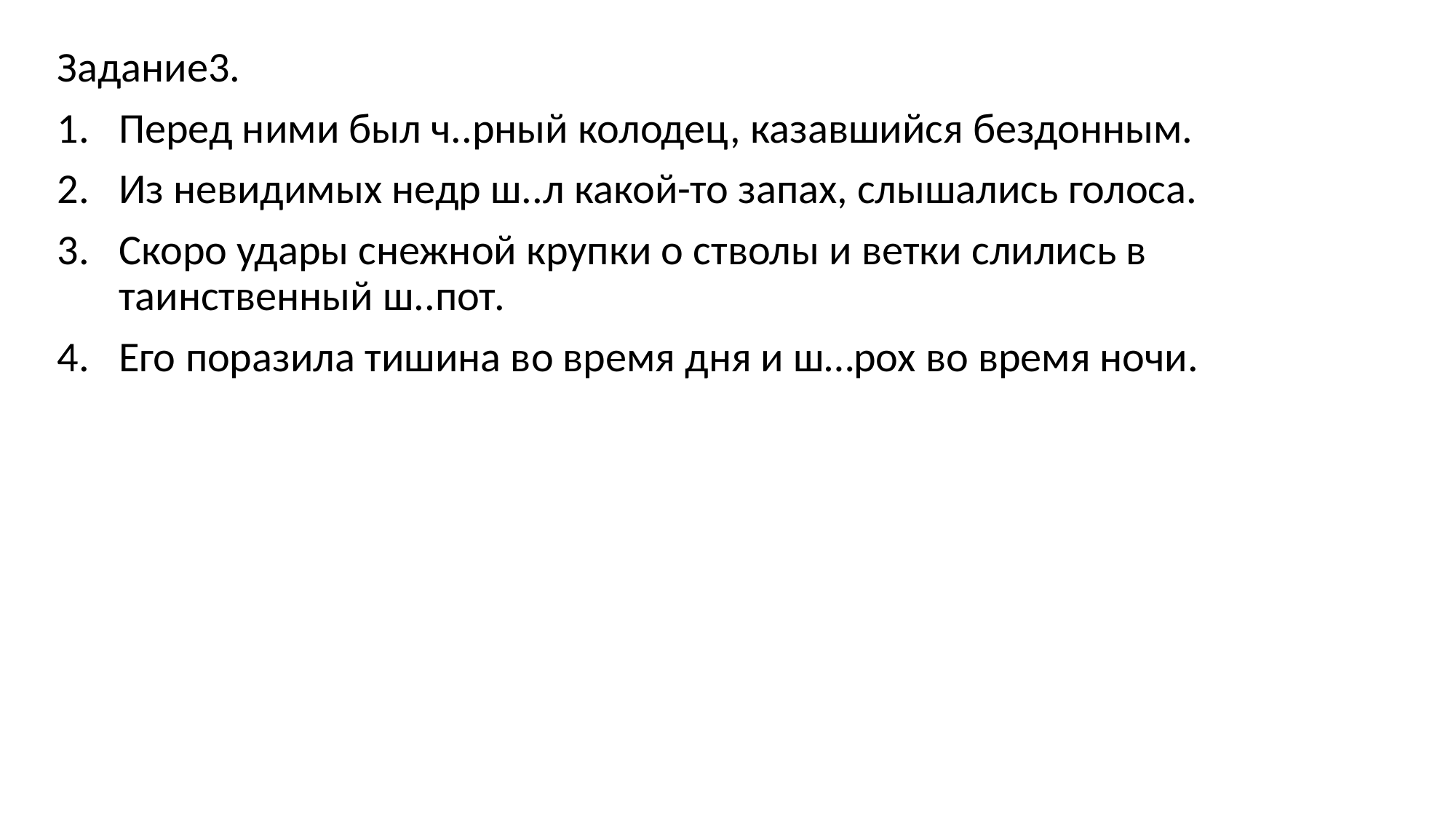

Задание3.
Перед ними был ч..рный колодец, казавшийся бездонным.
Из невидимых недр ш..л какой-то запах, слышались голоса.
Скоро удары снежной крупки о стволы и ветки слились в таинственный ш..пот.
Его поразила тишина во время дня и ш…рох во время ночи.